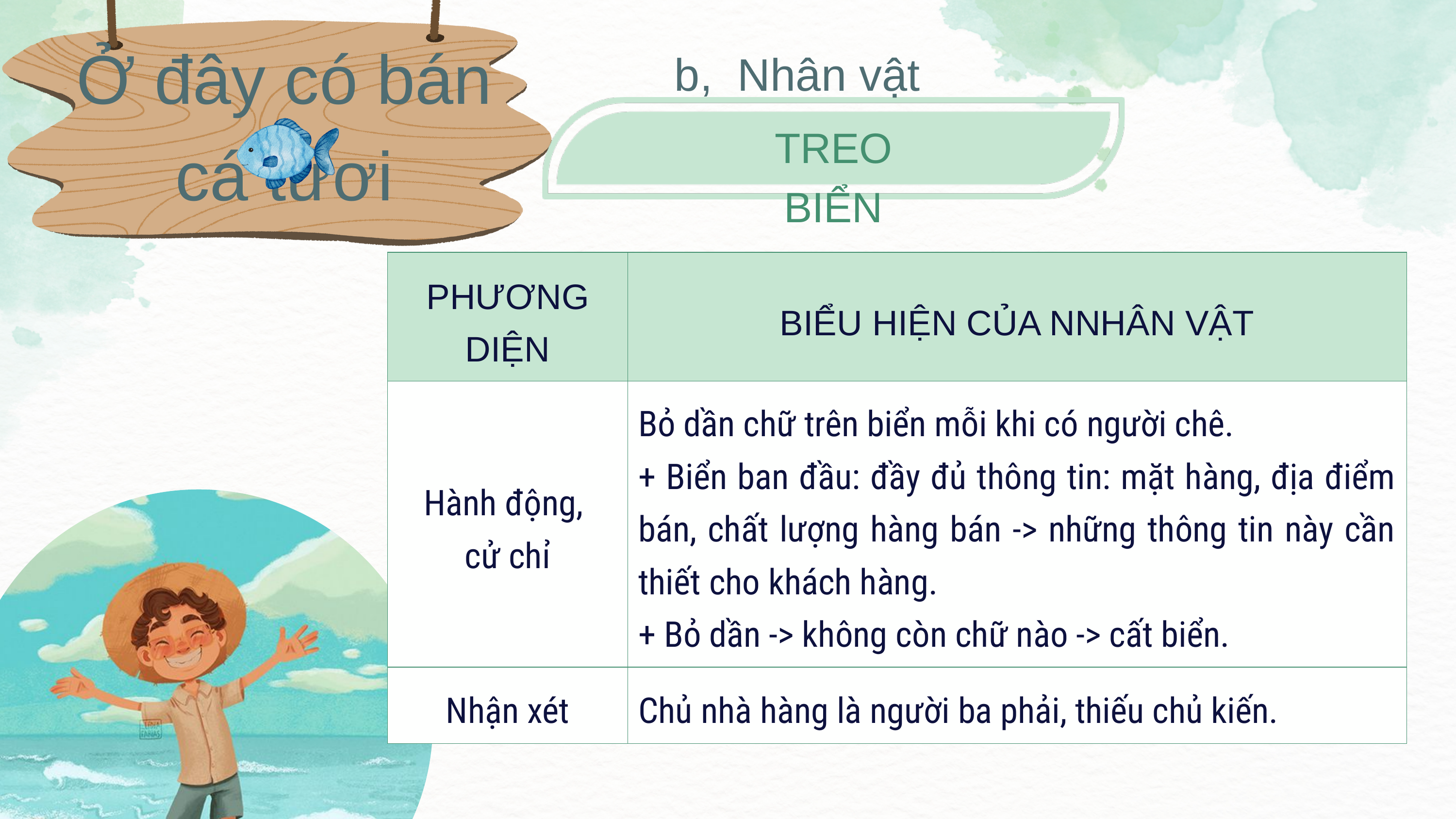

Ở đây có bán cá tươi
b,  Nhân vật

TREO BIỂN

| PHƯƠNG DIỆN | BIỂU HIỆN CỦA NNHÂN VẬT |
| --- | --- |
| Hành động, cử chỉ | Bỏ dần chữ trên biển mỗi khi có người chê. + Biển ban đầu: đầy đủ thông tin: mặt hàng, địa điểm bán, chất lượng hàng bán -> những thông tin này cần thiết cho khách hàng. + Bỏ dần -> không còn chữ nào -> cất biển. |
| Nhận xét | Chủ nhà hàng là người ba phải, thiếu chủ kiến. |